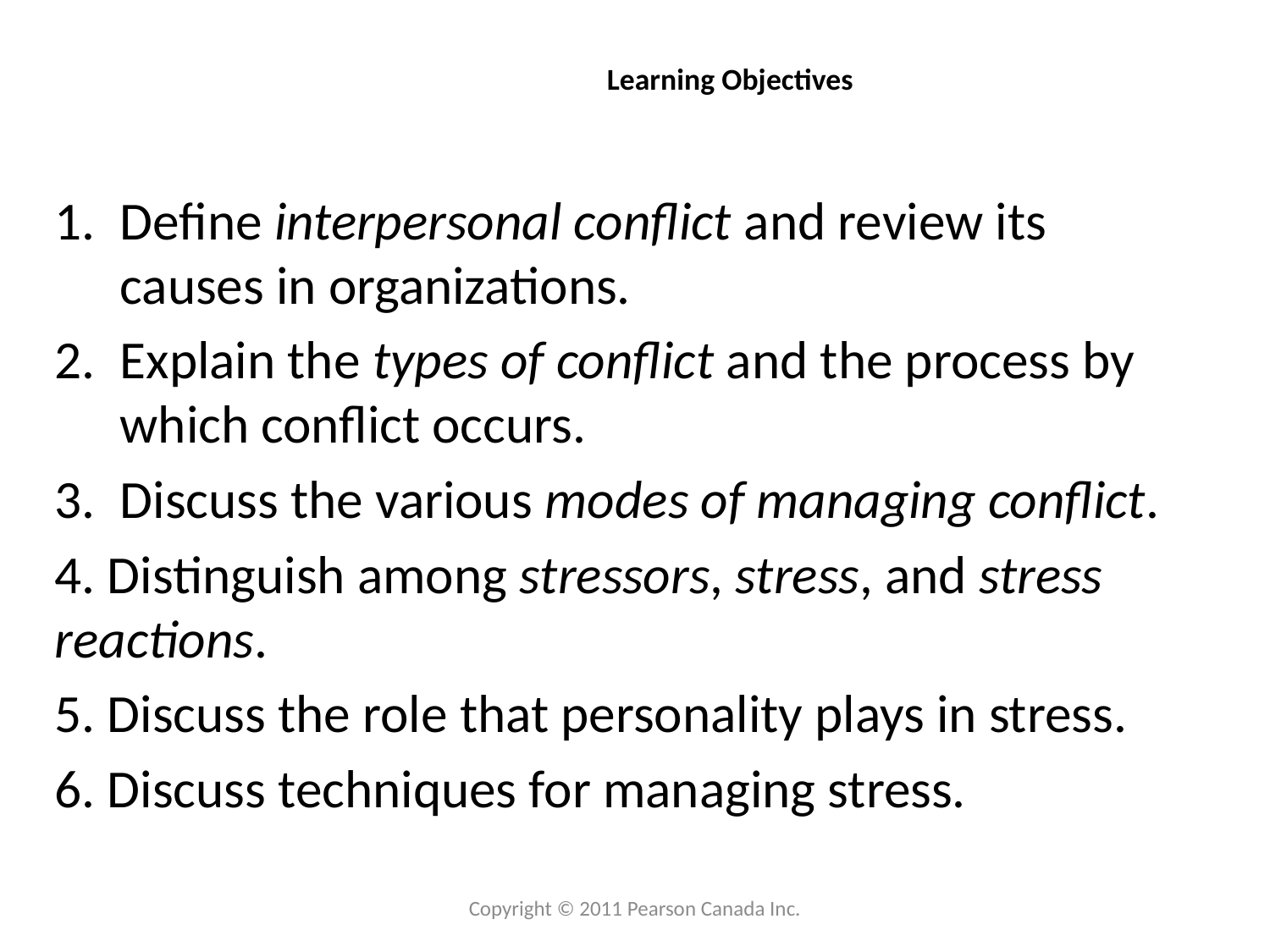

# Learning Objectives
Define interpersonal conflict and review its causes in organizations.
Explain the types of conflict and the process by which conflict occurs.
Discuss the various modes of managing conflict.
4. Distinguish among stressors, stress, and stress reactions.
5. Discuss the role that personality plays in stress.
6. Discuss techniques for managing stress.

Copyright © 2011 Pearson Canada Inc.